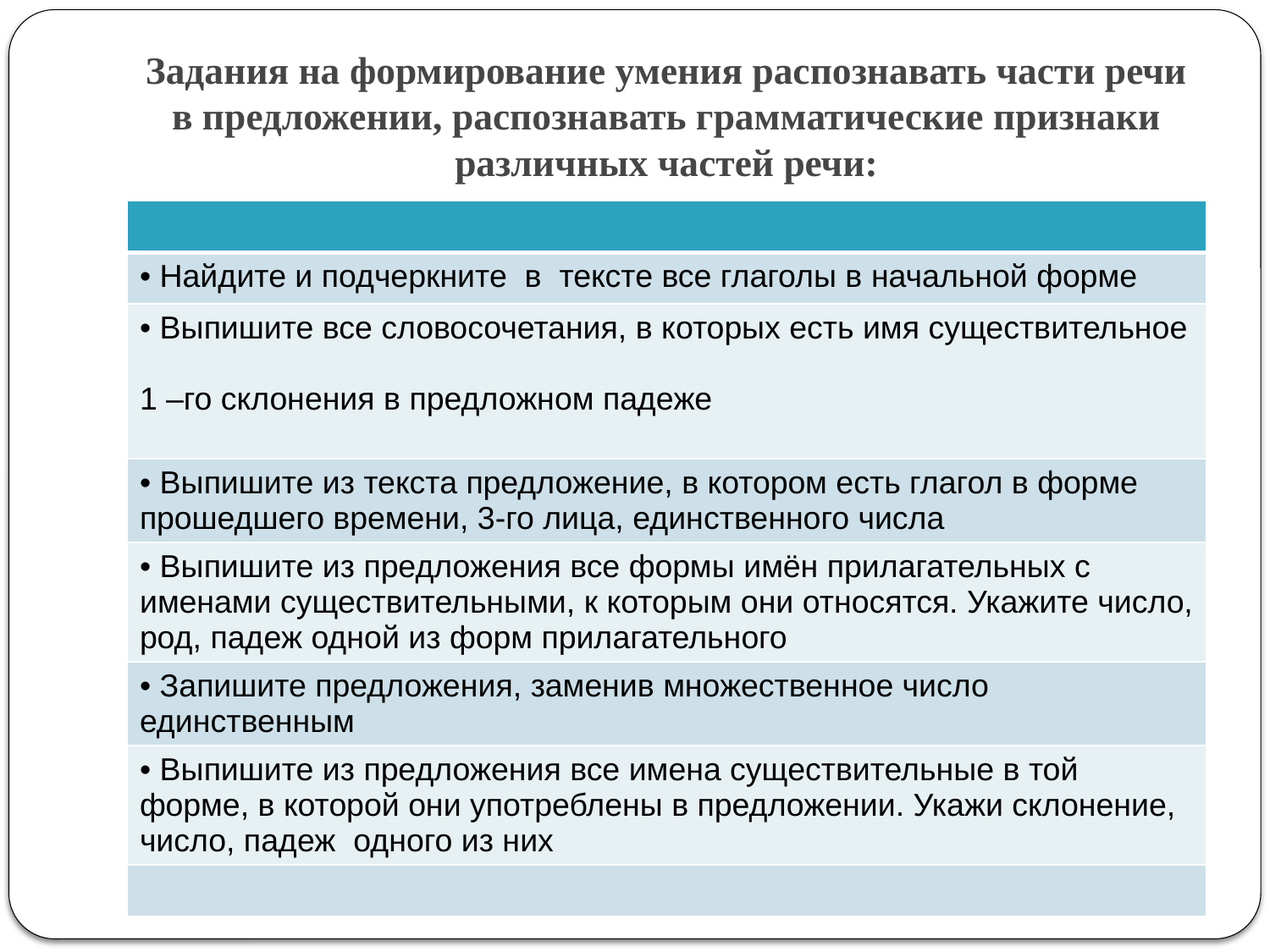

# Задания на формирование умения распознавать части речи в предложении, распознавать грамматические признаки различных частей речи:
|  |
| --- |
| Найдите и подчеркните в тексте все глаголы в начальной форме |
| Выпишите все словосочетания, в которых есть имя существительное 1 –го склонения в предложном падеже |
| Выпишите из текста предложение, в котором есть глагол в форме прошедшего времени, 3-го лица, единственного числа |
| Выпишите из предложения все формы имён прилагательных с именами существительными, к которым они относятся. Укажите число, род, падеж одной из форм прилагательного |
| Запишите предложения, заменив множественное число единственным |
| Выпишите из предложения все имена существительные в той форме, в которой они употреблены в предложении. Укажи склонение, число, падеж одного из них |
|  |